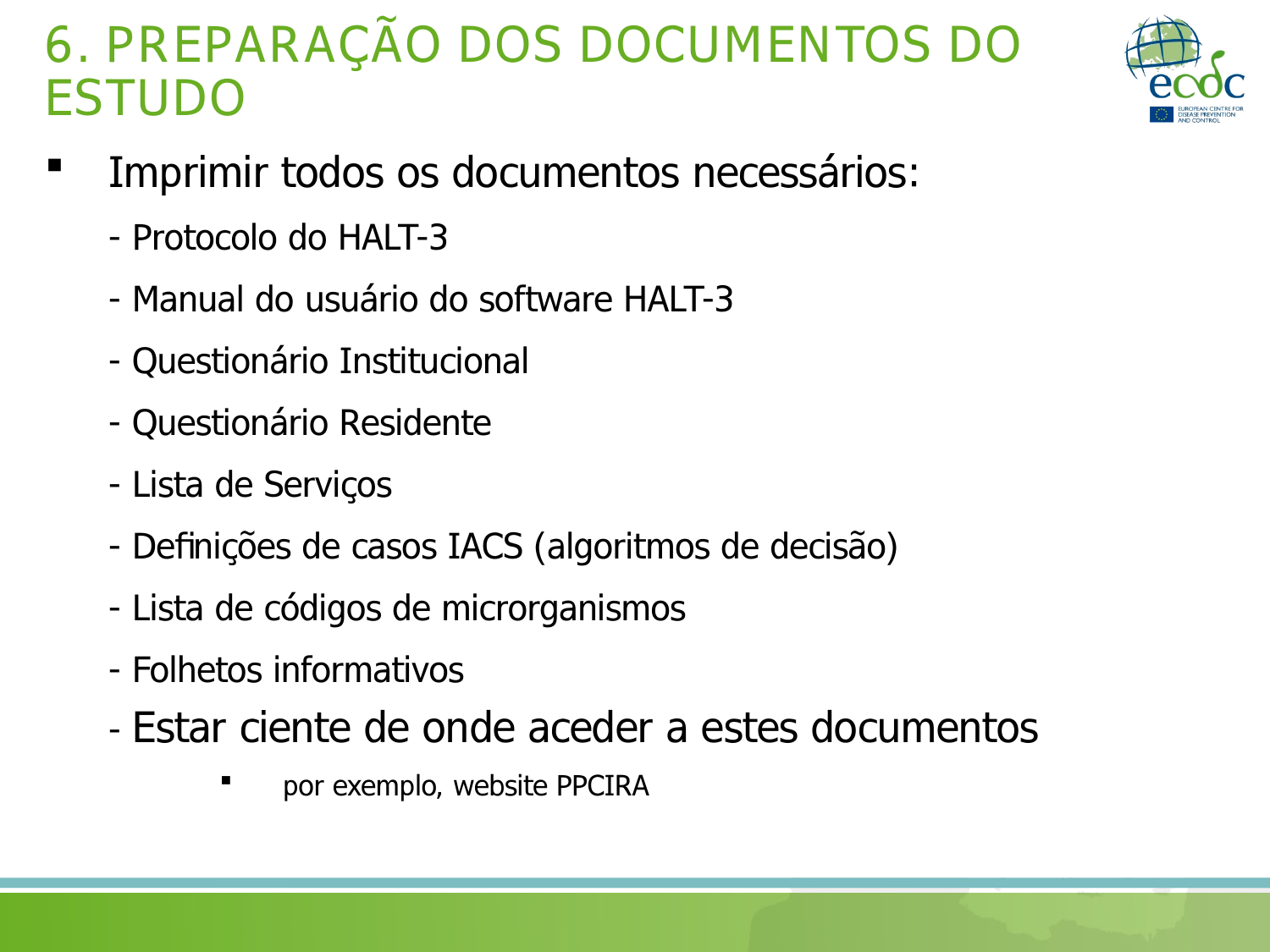

# 6. PREPARAÇÃO DOS DOCUMENTOS DO ESTUDO
Imprimir todos os documentos necessários:
	- Protocolo do HALT-3
	- Manual do usuário do software HALT-3
	- Questionário Institucional
	- Questionário Residente
	- Lista de Serviços
	- Definições de casos IACS (algoritmos de decisão)
	- Lista de códigos de microrganismos
	- Folhetos informativos
	- Estar ciente de onde aceder a estes documentos
por exemplo, website PPCIRA